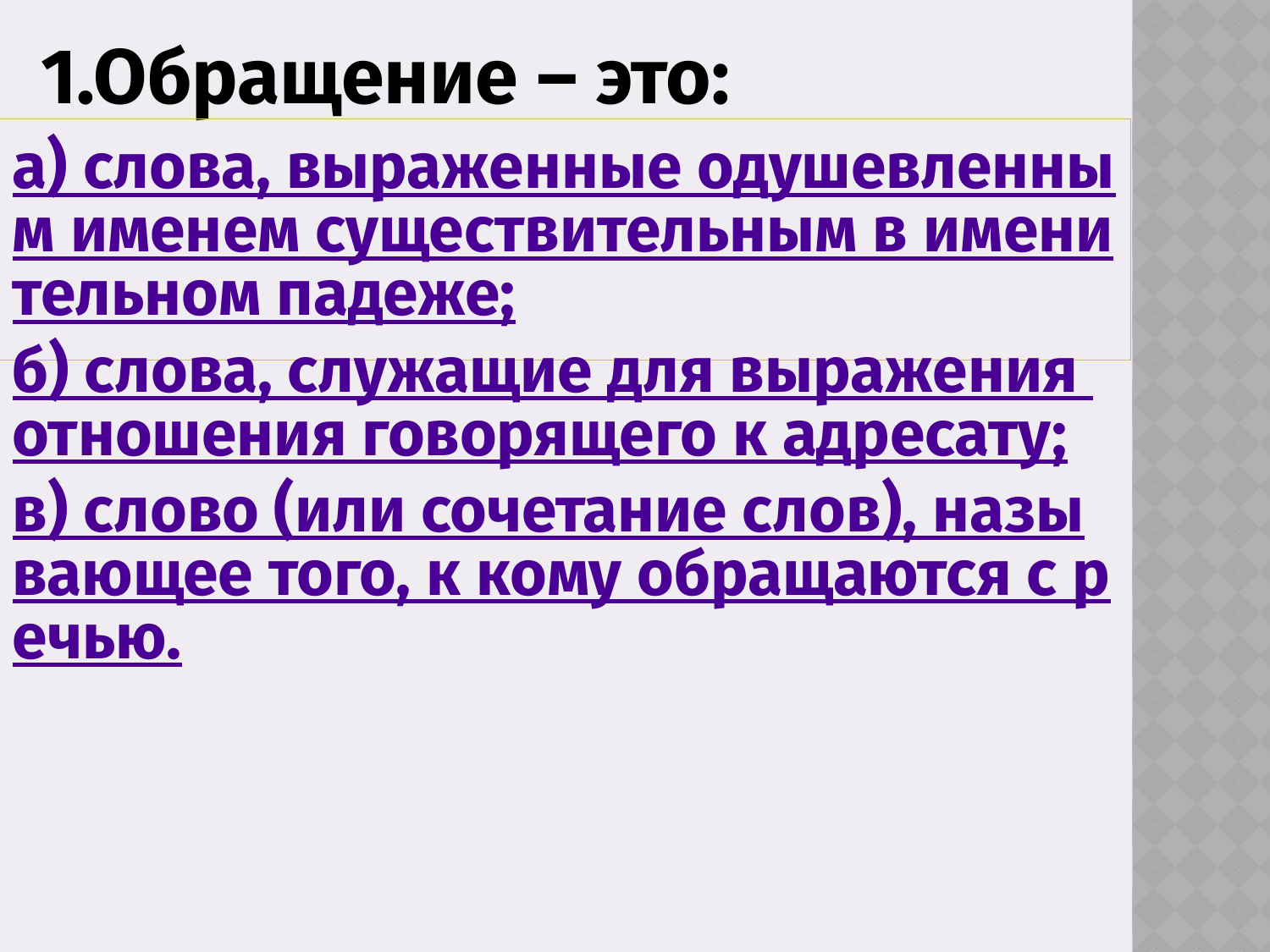

1.Обращение – это:
а) слова, выраженные одушевленным именем существительным в именительном падеже;
б) слова, служащие для выражения отношения говорящего к адресату;
в) слово (или сочетание слов), называющее того, к кому обращаются с речью.